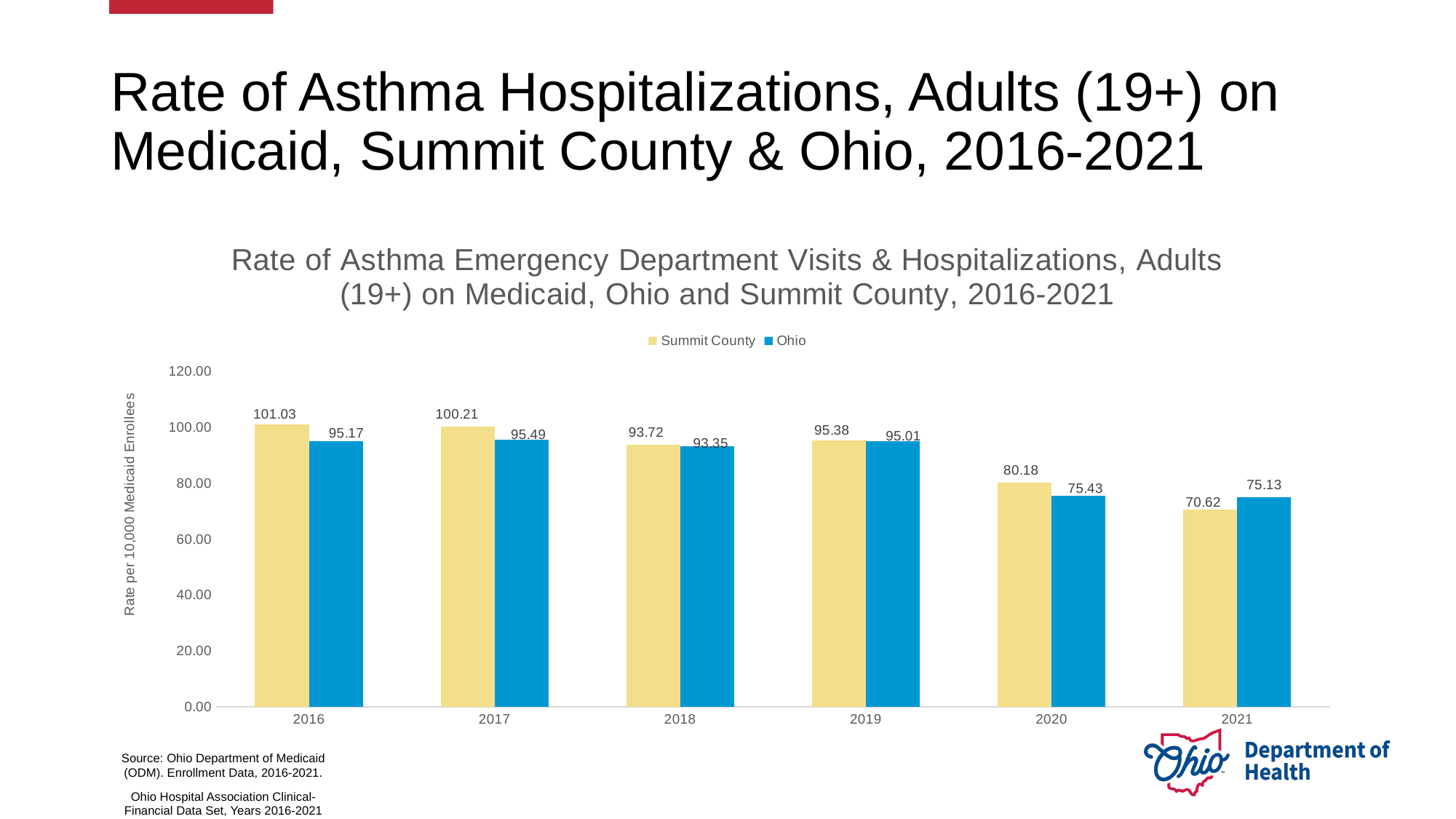

# Rate of Asthma Hospitalizations, Adults (19+) on Medicaid, Summit County & Ohio, 2016-2021

### Chart: Rate of Asthma Emergency Department Visits & Hospitalizations, Adults (19+) on Medicaid, Ohio and Summit County, 2016-2021

| Category | Summit County | Ohio |
|---|---|---|
| 2016 | 101.02779085167631 | 95.17080282465355 |
| 2017 | 100.21331437205582 | 95.48903329422095 |
| 2018 | 93.71813526116198 | 93.3482407242655 |
| 2019 | 95.37688680363026 | 95.013016437263 |
| 2020 | 80.1801695574762 | 75.4268489039536 |
| 2021 | 70.62239395725544 | 75.13104251601631 |
Source: Ohio Department of Medicaid (ODM). Enrollment Data, 2016-2021.
Ohio Hospital Association Clinical-Financial Data Set, Years 2016-2021